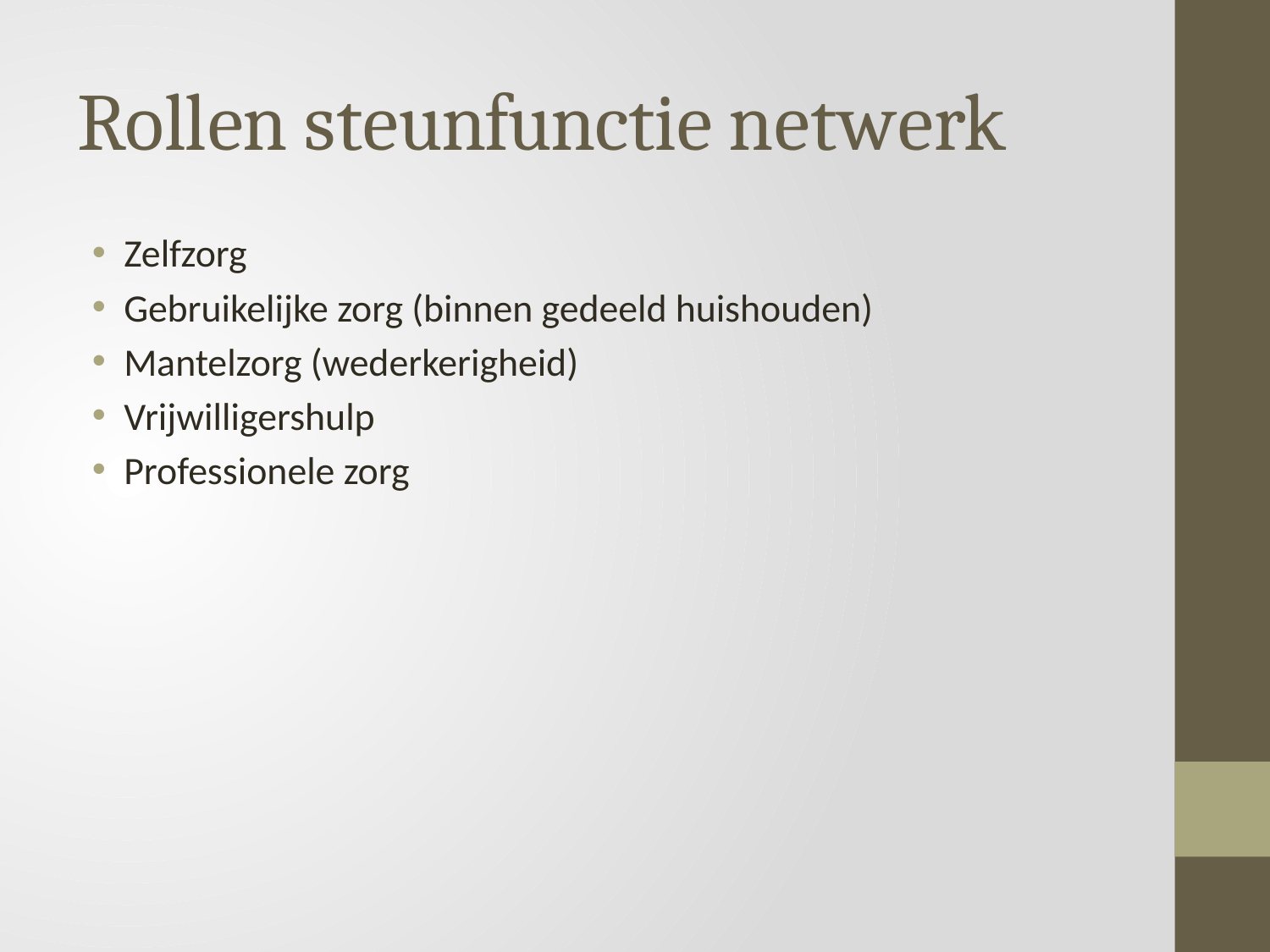

# Rollen steunfunctie netwerk
Zelfzorg
Gebruikelijke zorg (binnen gedeeld huishouden)
Mantelzorg (wederkerigheid)
Vrijwilligershulp
Professionele zorg